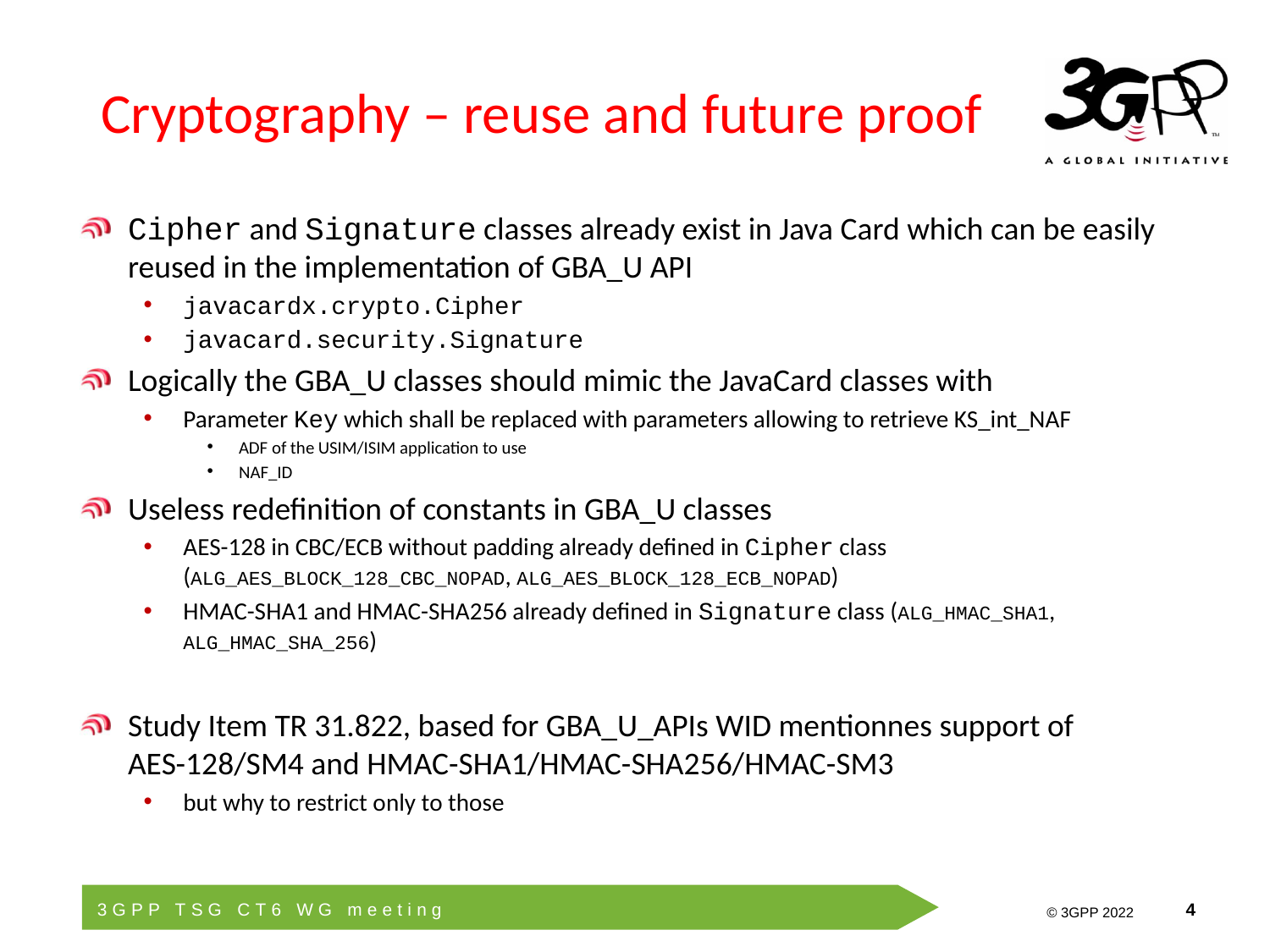

# Cryptography – reuse and future proof
Cipher and Signature classes already exist in Java Card which can be easily reused in the implementation of GBA_U API
javacardx.crypto.Cipher
javacard.security.Signature
Logically the GBA_U classes should mimic the JavaCard classes with
Parameter Key which shall be replaced with parameters allowing to retrieve KS_int_NAF
ADF of the USIM/ISIM application to use
NAF_ID
Useless redefinition of constants in GBA_U classes
AES-128 in CBC/ECB without padding already defined in Cipher class (ALG_AES_BLOCK_128_CBC_NOPAD, ALG_AES_BLOCK_128_ECB_NOPAD)
HMAC-SHA1 and HMAC-SHA256 already defined in Signature class (ALG_HMAC_SHA1, ALG_HMAC_SHA_256)

Study Item TR 31.822, based for GBA_U_APIs WID mentionnes support of AES-128/SM4 and HMAC-SHA1/HMAC-SHA256/HMAC-SM3
but why to restrict only to those